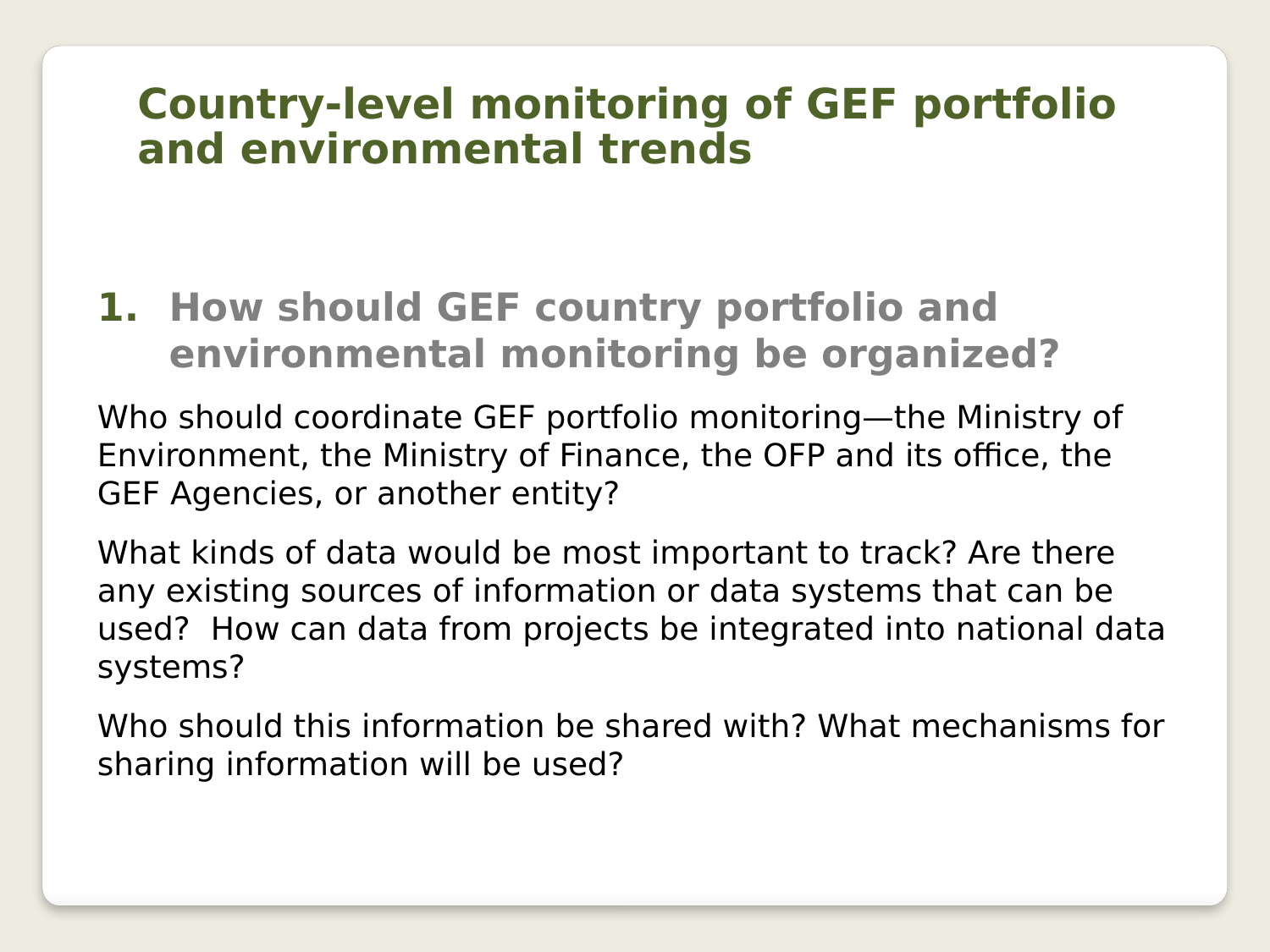

Country-level monitoring of GEF portfolio and environmental trends
How should GEF country portfolio and environmental monitoring be organized?
Who should coordinate GEF portfolio monitoring—the Ministry of Environment, the Ministry of Finance, the OFP and its office, the GEF Agencies, or another entity?
What kinds of data would be most important to track? Are there any existing sources of information or data systems that can be used?  How can data from projects be integrated into national data systems?
Who should this information be shared with? What mechanisms for sharing information will be used?